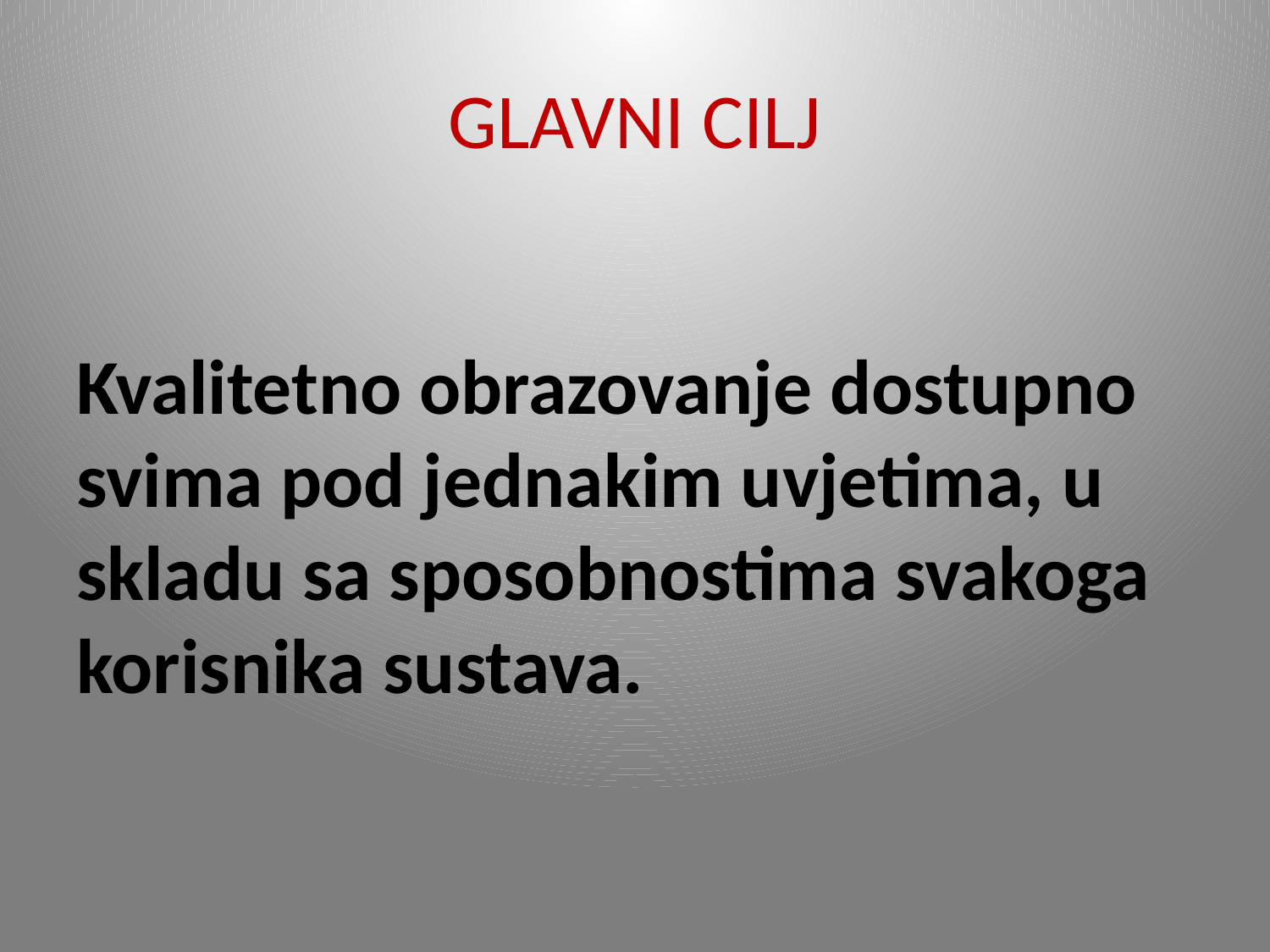

# GLAVNI CILJ

Kvalitetno obrazovanje dostupno svima pod jednakim uvjetima, u skladu sa sposobnostima svakoga korisnika sustava.